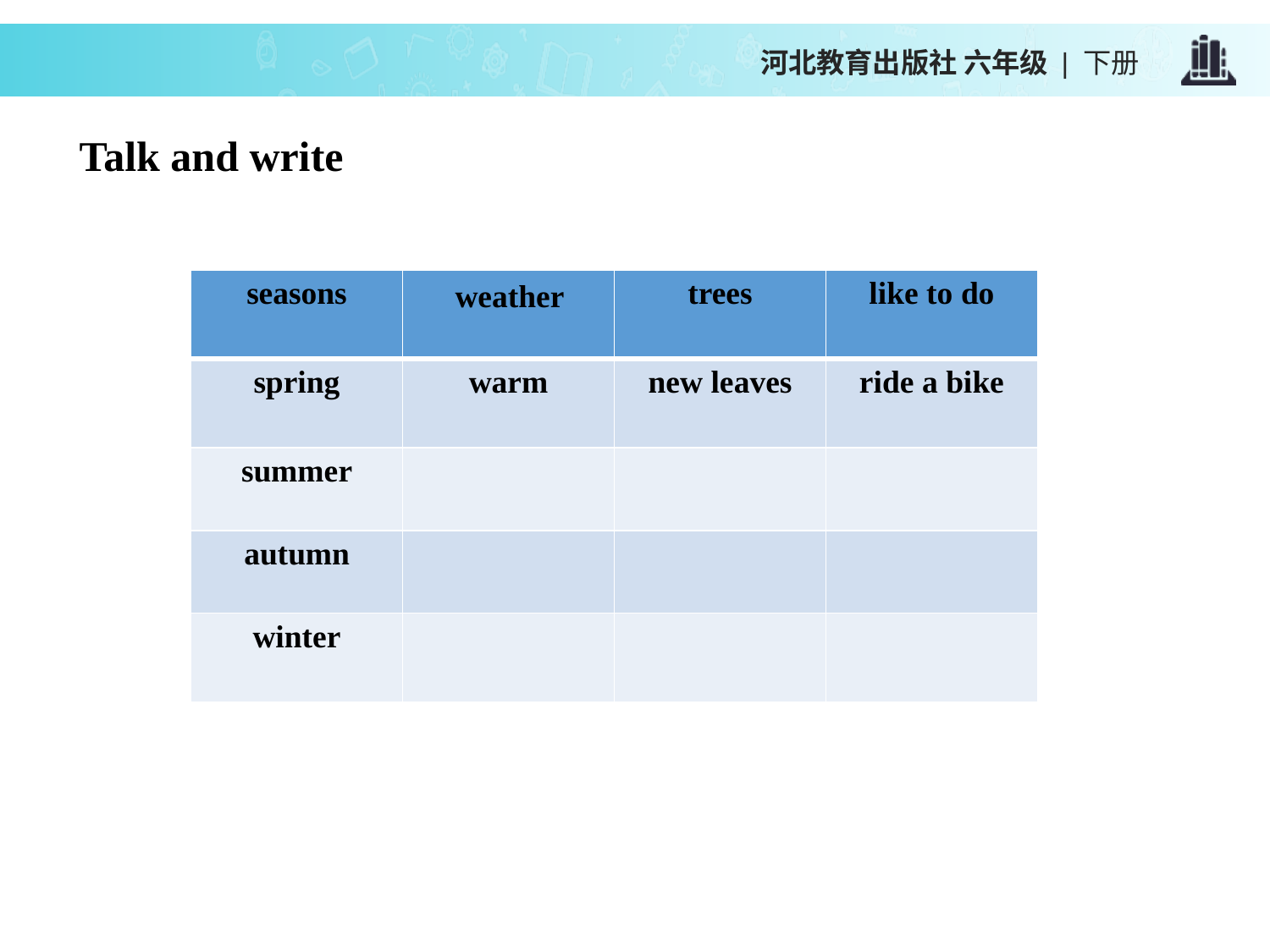

Talk and write
| seasons |  | trees | like to do |
| --- | --- | --- | --- |
| spring | warm | new leaves | ride a bike |
| summer |  |  |  |
| autumn |  |  |  |
| winter |  |  |  |
weather